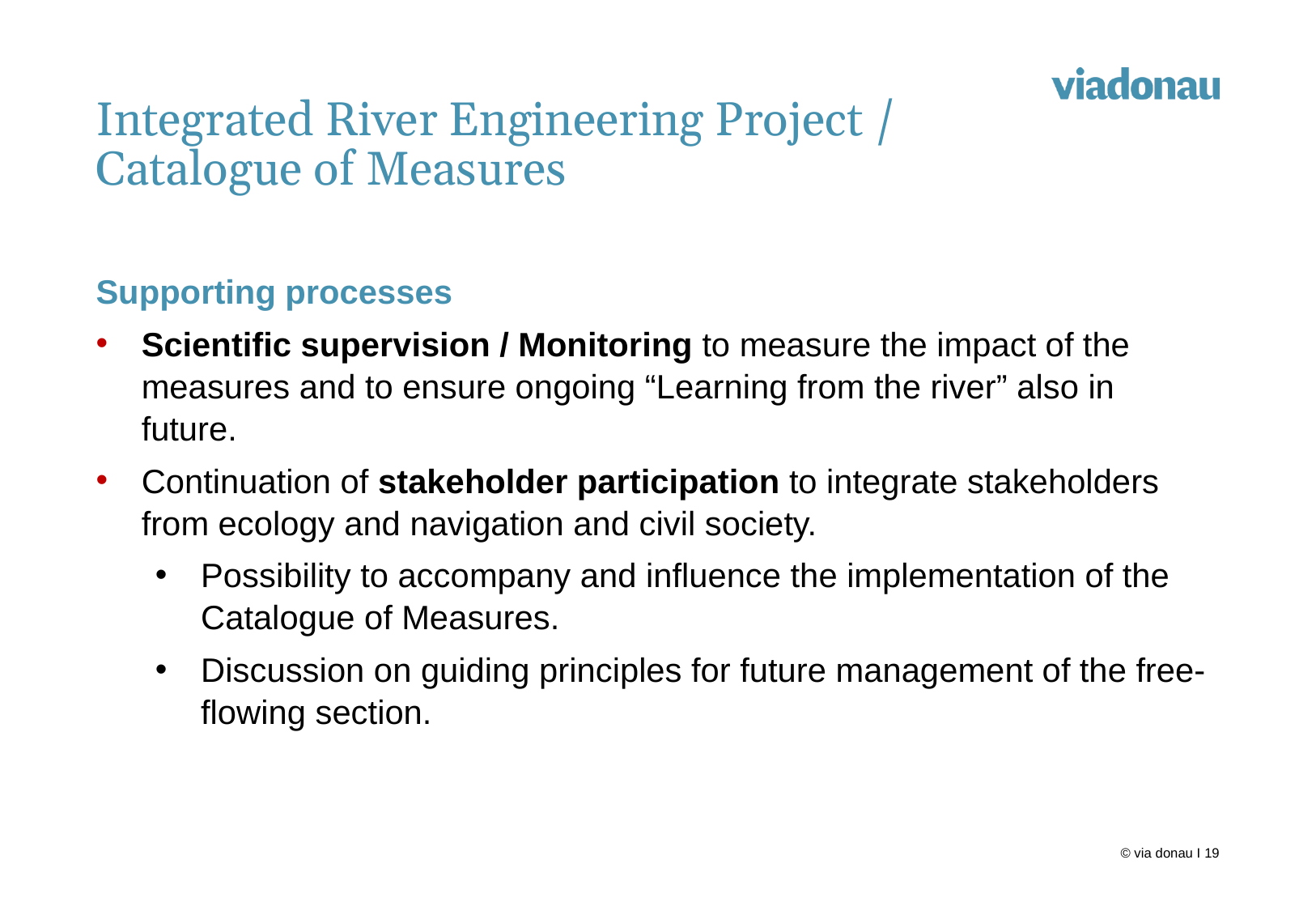

Integrated River Engineering Project / Catalogue of Measures
Supporting processes
Scientific supervision / Monitoring to measure the impact of the measures and to ensure ongoing “Learning from the river” also in future.
Continuation of stakeholder participation to integrate stakeholders from ecology and navigation and civil society.
Possibility to accompany and influence the implementation of the Catalogue of Measures.
Discussion on guiding principles for future management of the free-flowing section.

© via donau I 19